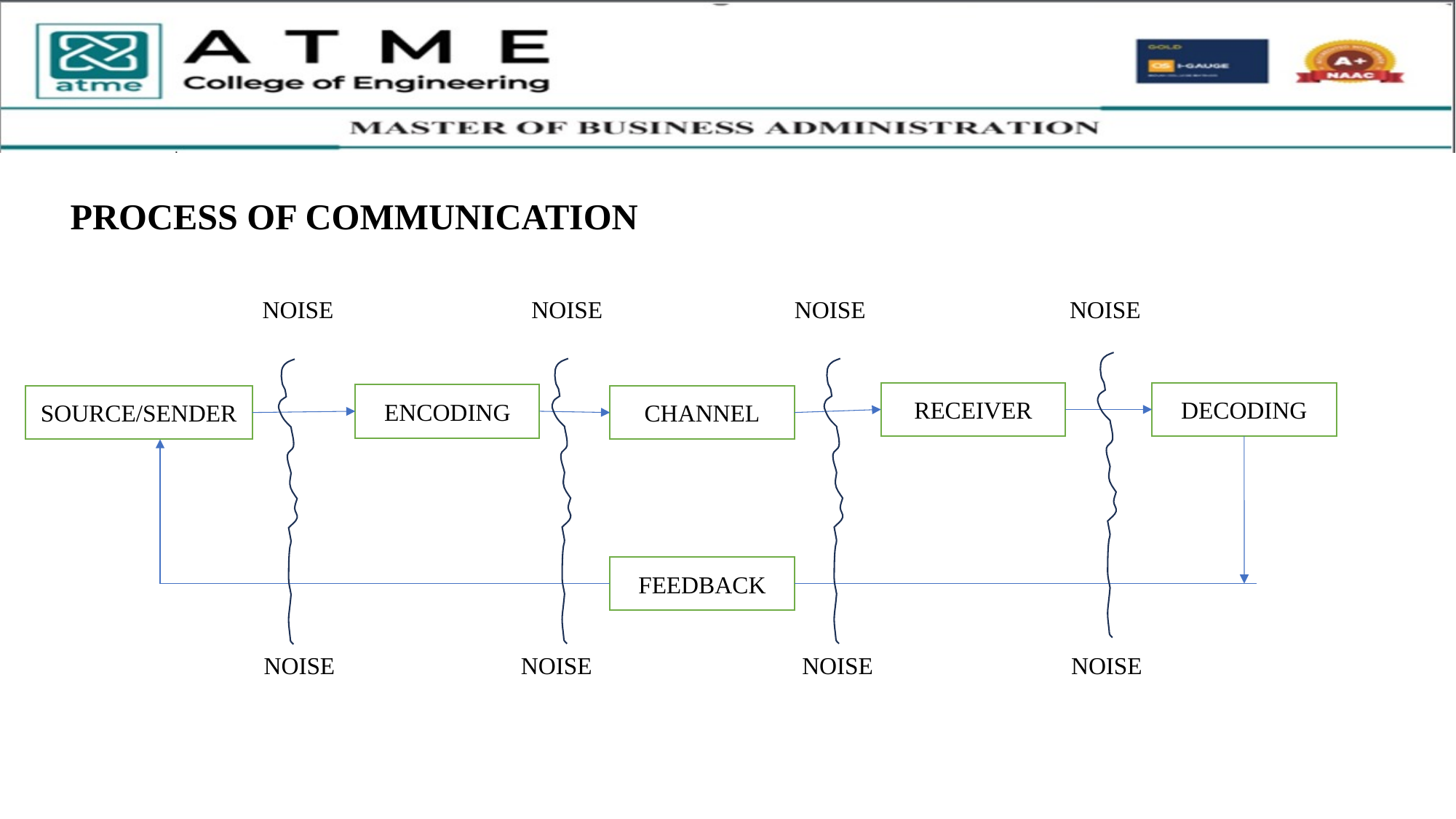

PROCESS OF COMMUNICATION

                                NOISE                                 NOISE                                NOISE                                  NOISE

                            NOISE                               NOISE                                   NOISE                                 NOISE

RECEIVER
DECODING
ENCODING
SOURCE/SENDER
CHANNEL
FEEDBACK